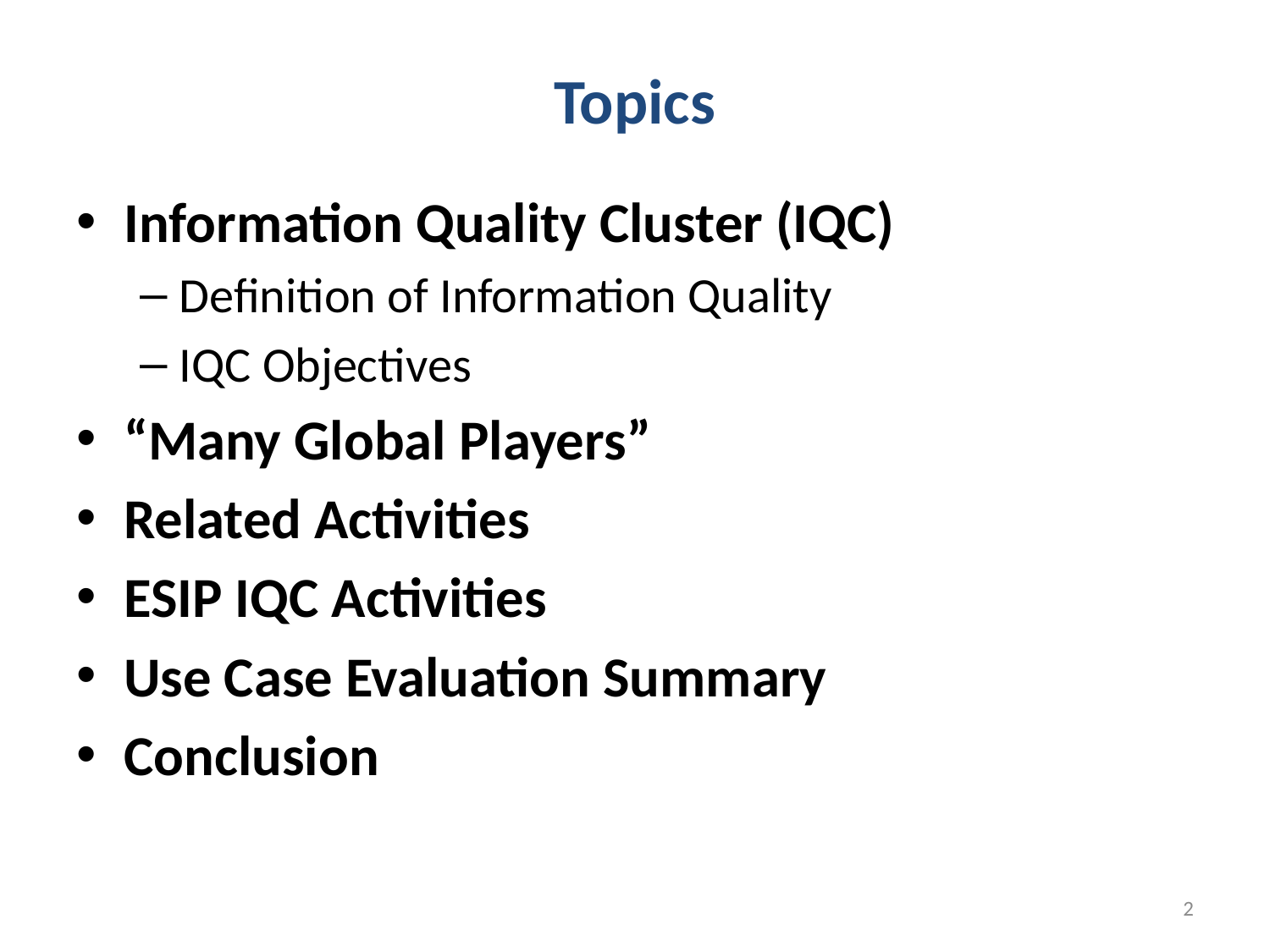

# Topics
Information Quality Cluster (IQC)
Definition of Information Quality
IQC Objectives
“Many Global Players”
Related Activities
ESIP IQC Activities
Use Case Evaluation Summary
Conclusion

2